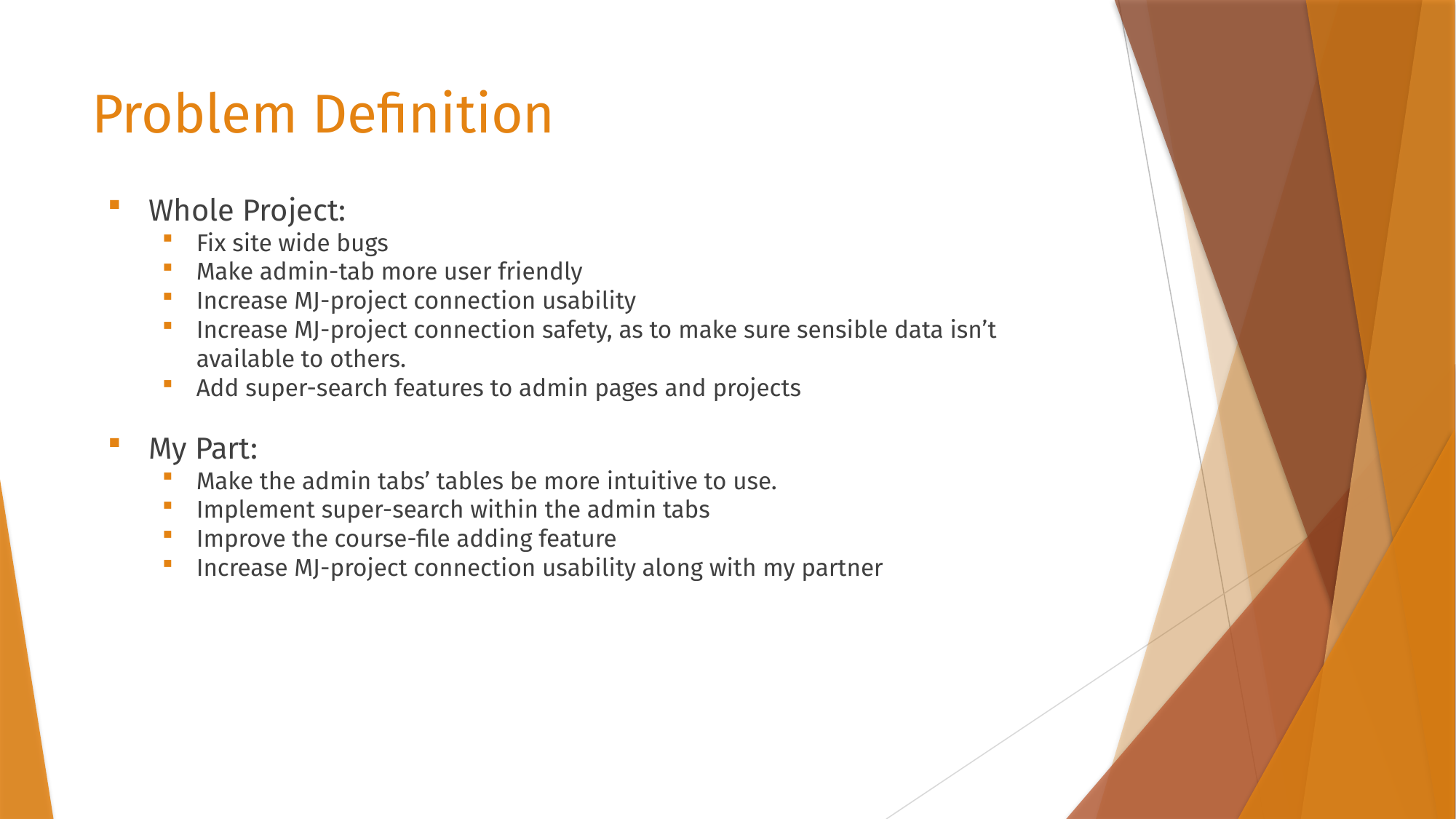

# Problem Definition
Whole Project:
Fix site wide bugs
Make admin-tab more user friendly
Increase MJ-project connection usability
Increase MJ-project connection safety, as to make sure sensible data isn’t available to others.
Add super-search features to admin pages and projects
My Part:
Make the admin tabs’ tables be more intuitive to use.
Implement super-search within the admin tabs
Improve the course-file adding feature
Increase MJ-project connection usability along with my partner